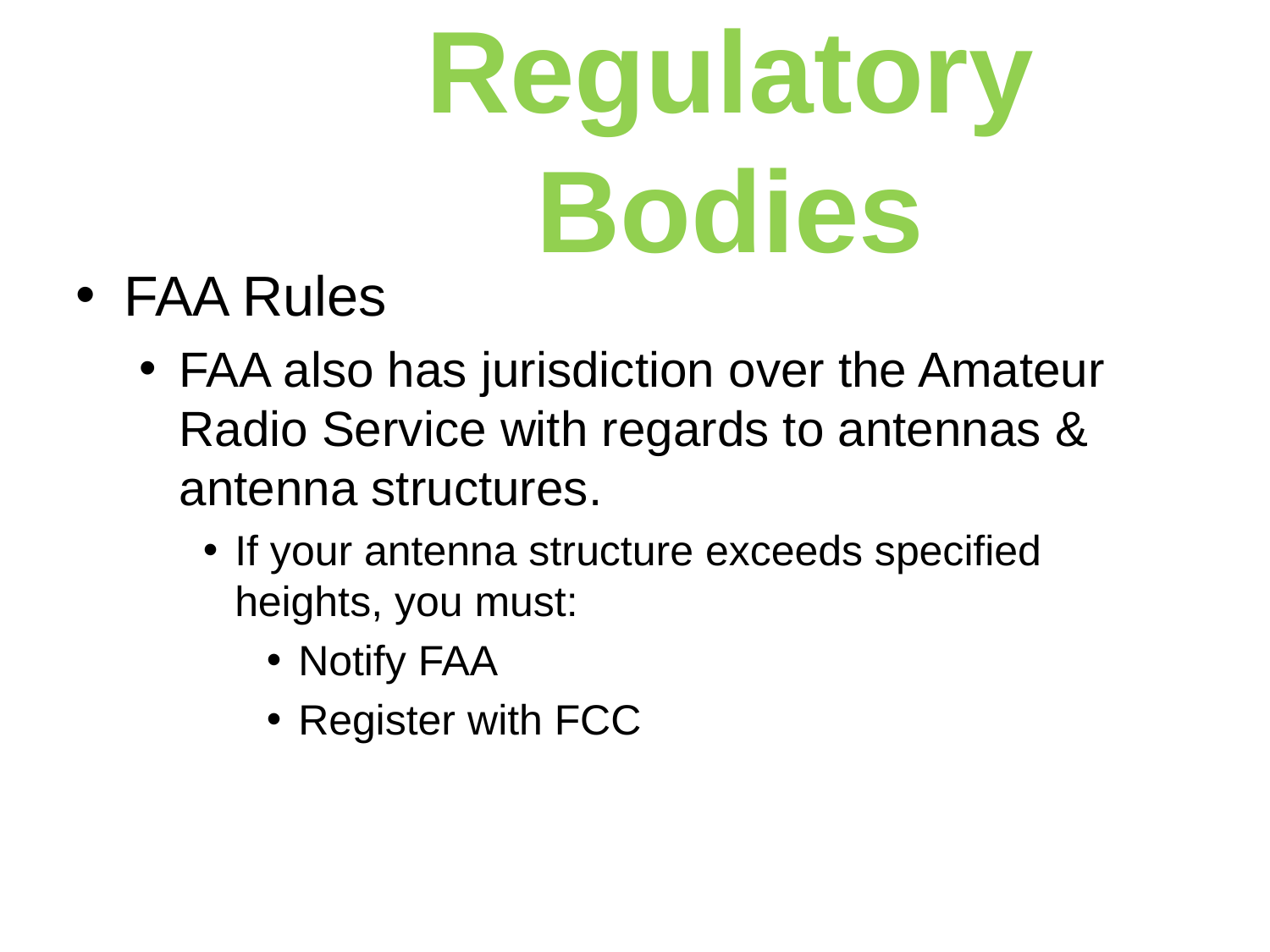

Regulatory Bodies
FAA Rules
FAA also has jurisdiction over the Amateur Radio Service with regards to antennas & antenna structures.
If your antenna structure exceeds specified heights, you must:
Notify FAA
Register with FCC